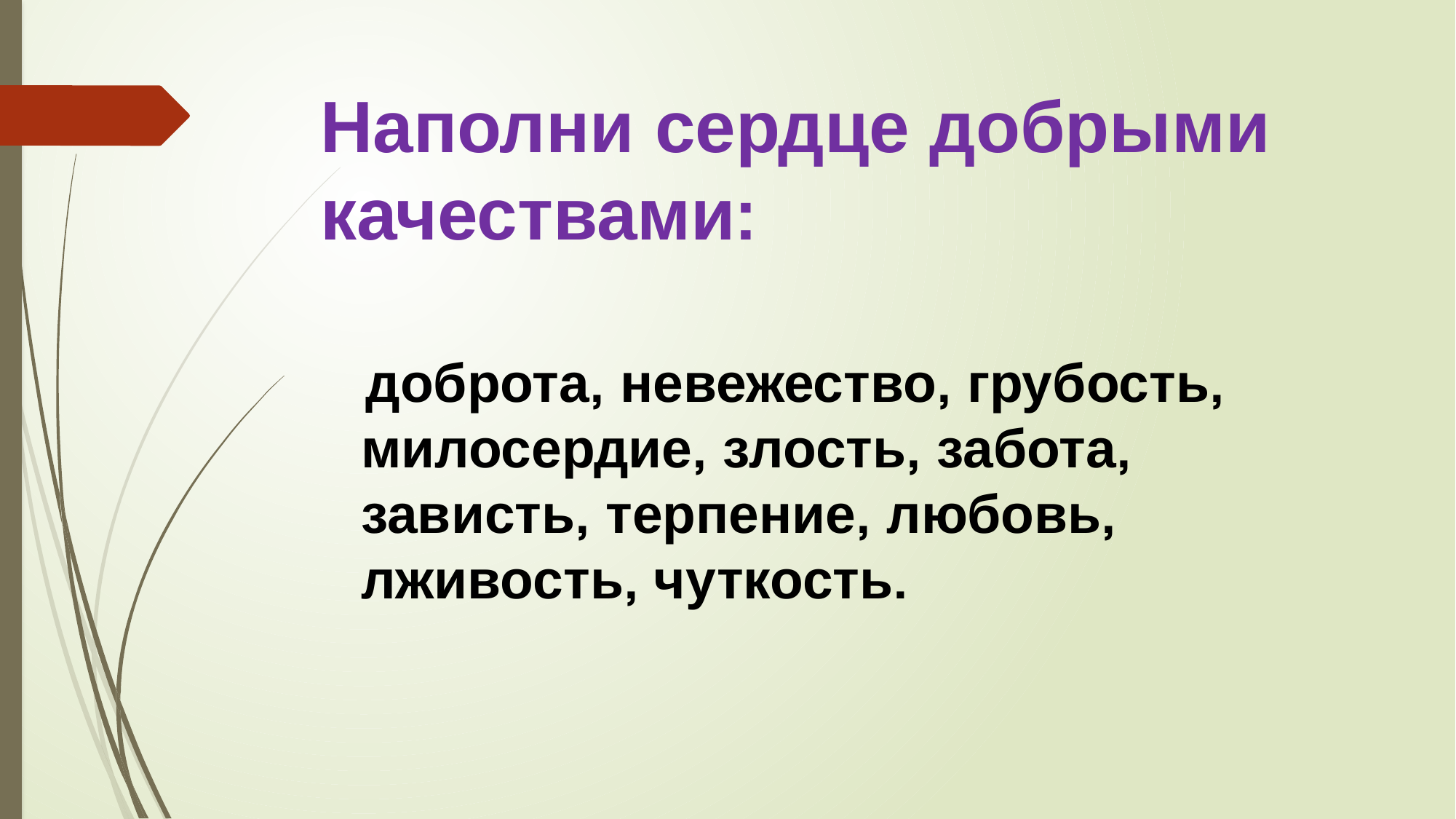

# Наполни сердце добрыми качествами:
   доброта, невежество, грубость, милосердие, злость, забота, зависть, терпение, любовь, лживость, чуткость.